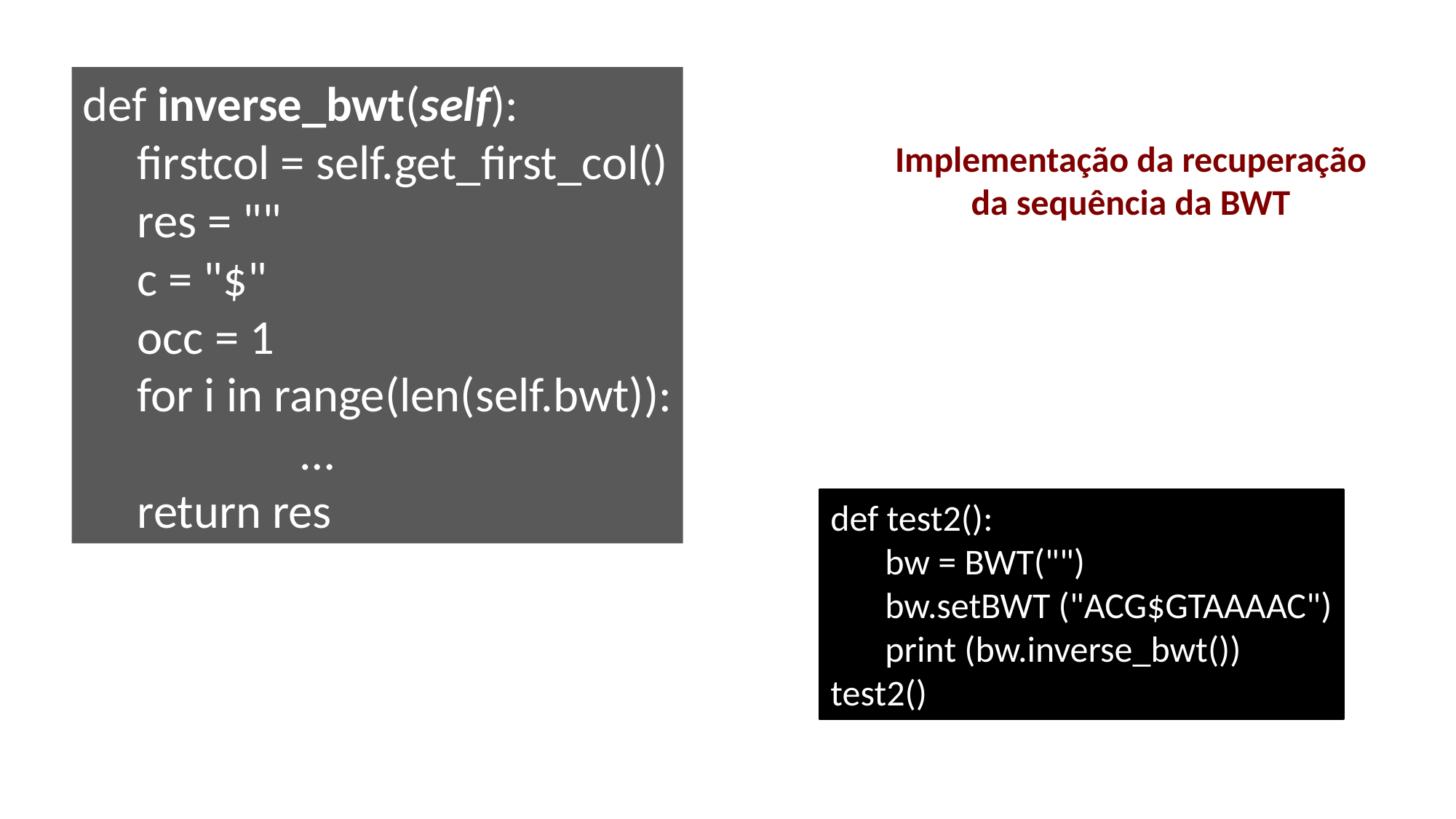

def inverse_bwt(self):
firstcol = self.get_first_col()
res = ""
c = "$"
occ = 1
for i in range(len(self.bwt)):
		…
return res
# Implementação da recuperação da sequência da BWT
def test2():
bw = BWT("")
bw.setBWT ("ACG$GTAAAAC")
print (bw.inverse_bwt())
test2()